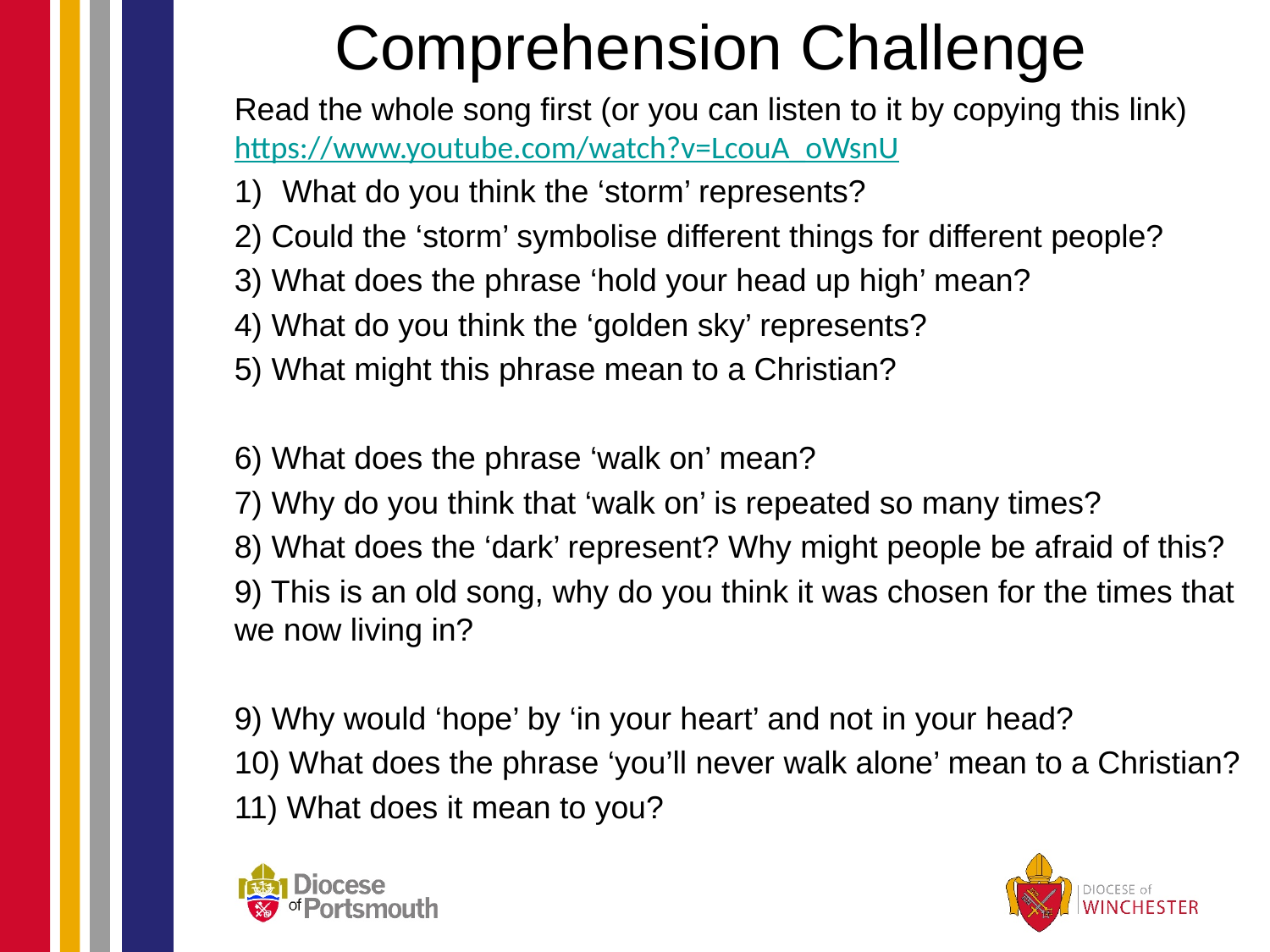

# Comprehension Challenge
Read the whole song first (or you can listen to it by copying this link) https://www.youtube.com/watch?v=LcouA_oWsnU
What do you think the ‘storm’ represents?
2) Could the ‘storm’ symbolise different things for different people?
3) What does the phrase ‘hold your head up high’ mean?
4) What do you think the ‘golden sky’ represents?
5) What might this phrase mean to a Christian?

6) What does the phrase ‘walk on’ mean?
7) Why do you think that ‘walk on’ is repeated so many times?
8) What does the ‘dark’ represent? Why might people be afraid of this?
9) This is an old song, why do you think it was chosen for the times that we now living in?

9) Why would ‘hope’ by ‘in your heart’ and not in your head?
10) What does the phrase ‘you’ll never walk alone’ mean to a Christian?
11) What does it mean to you?